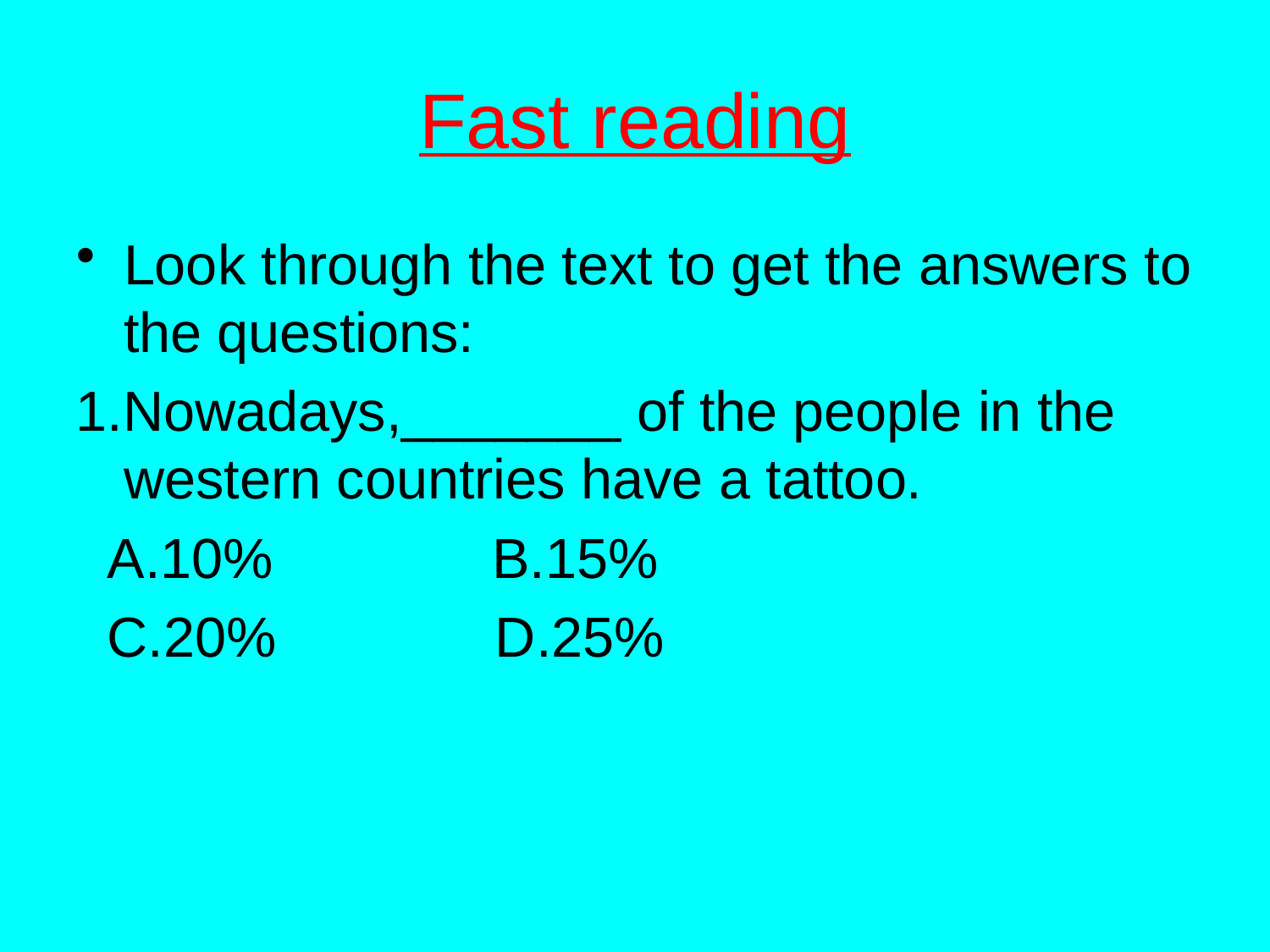

# Fast reading
Look through the text to get the answers to the questions:
1.Nowadays,_______ of the people in the western countries have a tattoo.
  A.10%              B.15%
  C.20%              D.25%